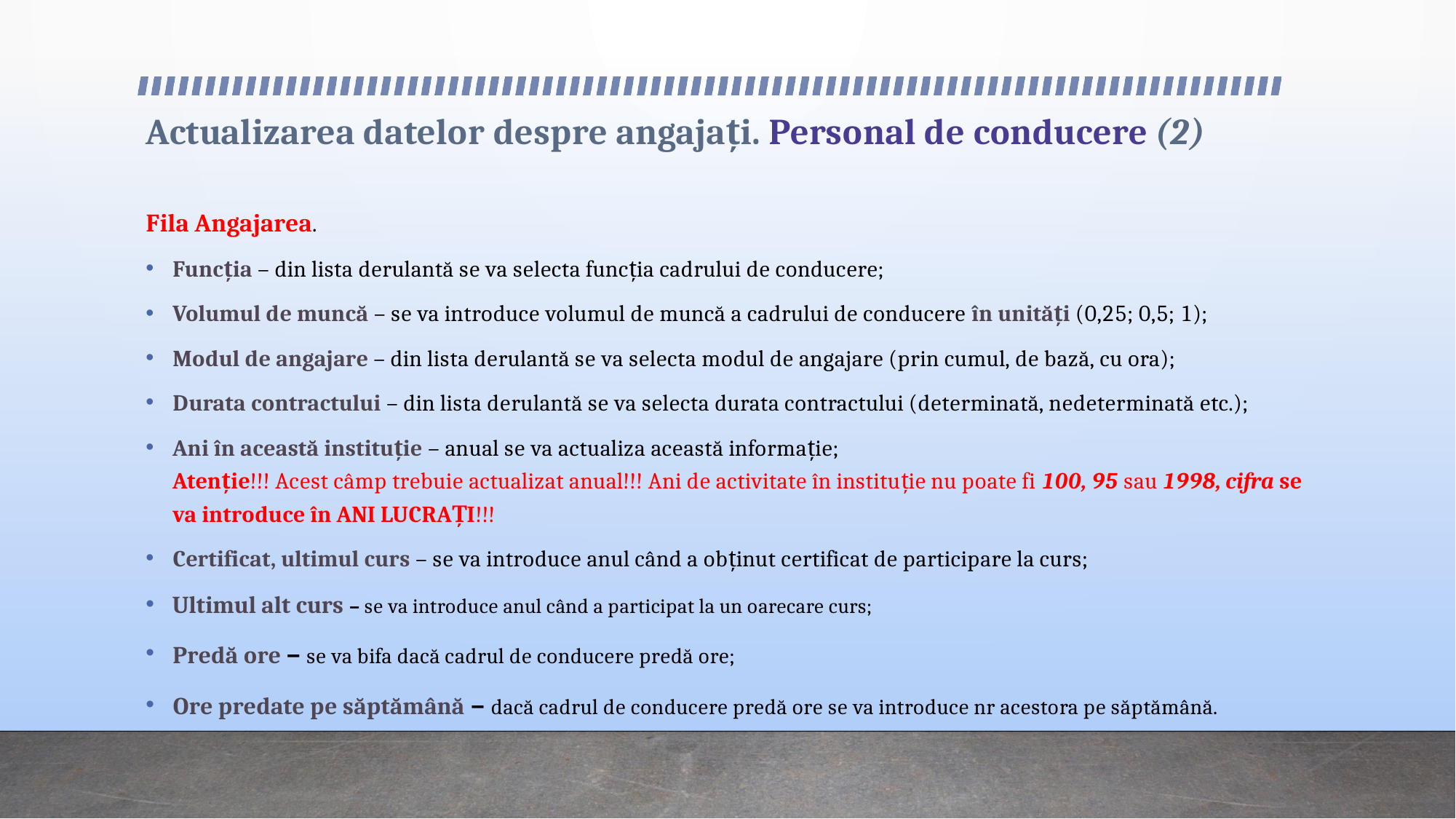

# Actualizarea datelor despre angajați. Personal de conducere (2)
Fila Angajarea.
Funcția – din lista derulantă se va selecta funcția cadrului de conducere;
Volumul de muncă – se va introduce volumul de muncă a cadrului de conducere în unități (0,25; 0,5; 1);
Modul de angajare – din lista derulantă se va selecta modul de angajare (prin cumul, de bază, cu ora);
Durata contractului – din lista derulantă se va selecta durata contractului (determinată, nedeterminată etc.);
Ani în această instituție – anual se va actualiza această informație;
Atenție!!! Acest câmp trebuie actualizat anual!!! Ani de activitate în instituție nu poate fi 100, 95 sau 1998, cifra se va introduce în ANI LUCRAȚI!!!
Certificat, ultimul curs – se va introduce anul când a obținut certificat de participare la curs;
Ultimul alt curs – se va introduce anul când a participat la un oarecare curs;
Predă ore – se va bifa dacă cadrul de conducere predă ore;
Ore predate pe săptămână – dacă cadrul de conducere predă ore se va introduce nr acestora pe săptămână.